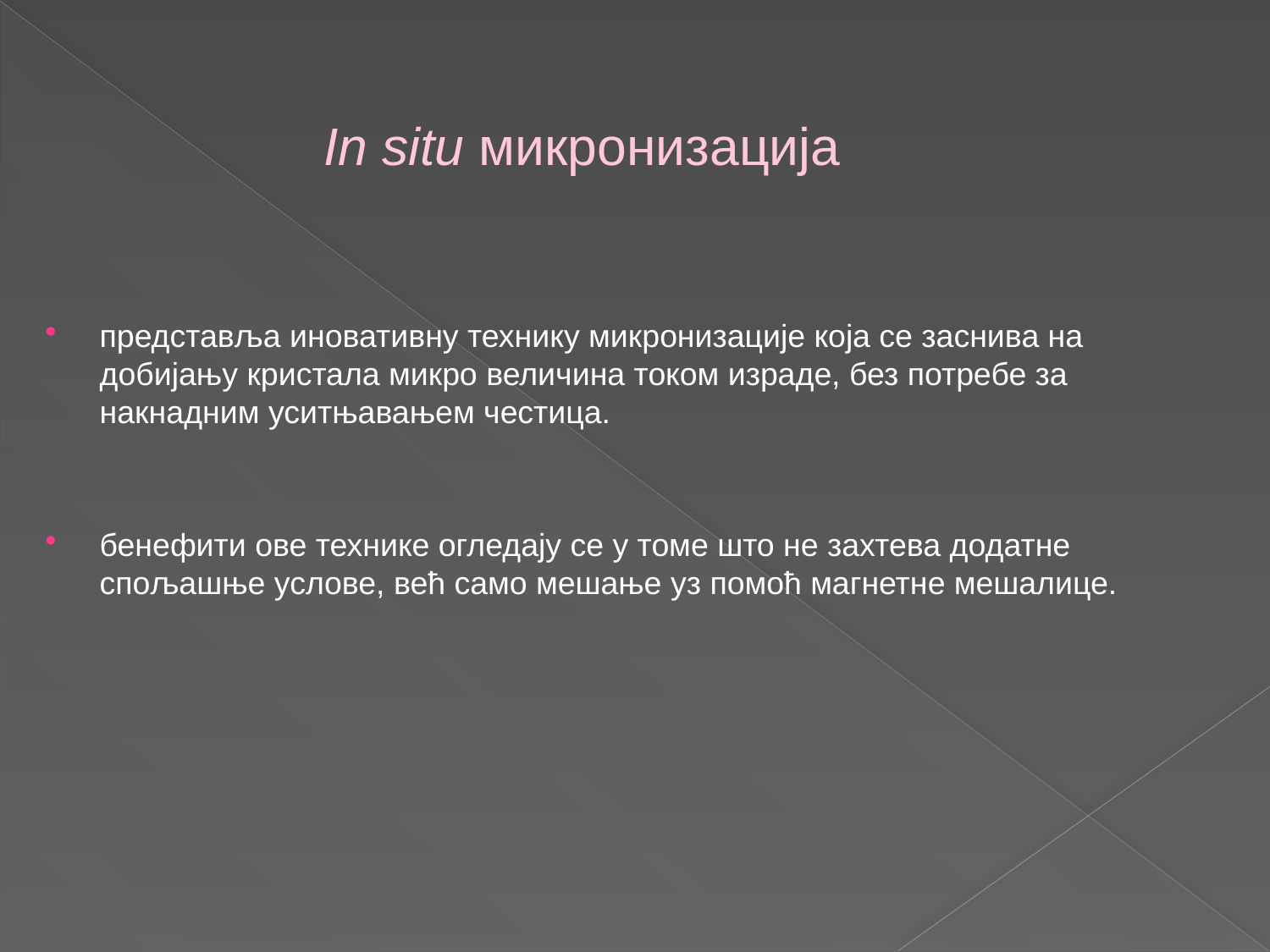

In situ микронизација

представља иновативну технику микронизације која се заснива на добијању кристала микро величина током израде, без потребе за накнадним уситњавањем честица.

бенефити ове технике огледају се у томе што не захтева додатне спољашње услове, већ само мешање уз помоћ магнетне мешалице.